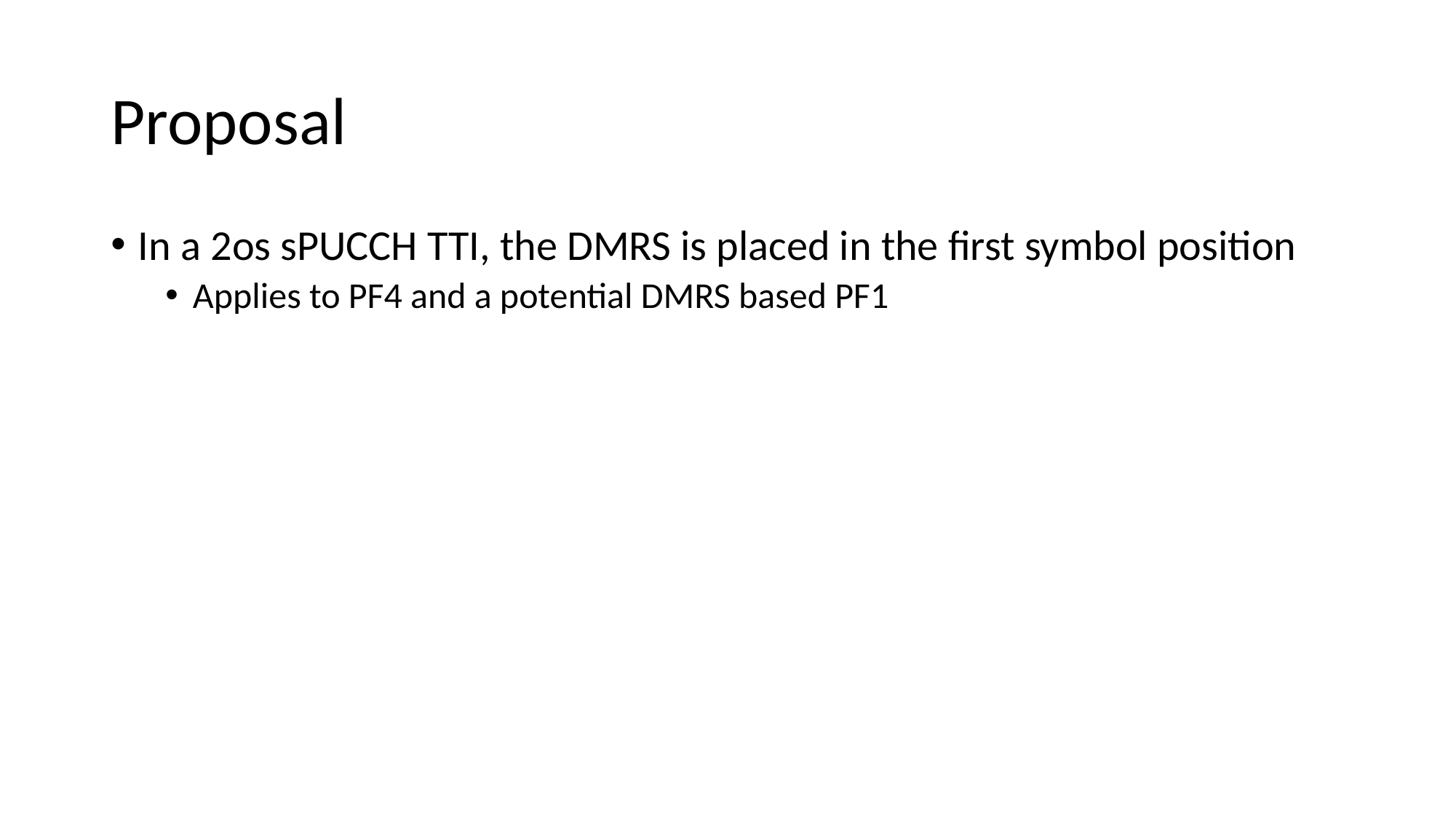

# Proposal
In a 2os sPUCCH TTI, the DMRS is placed in the first symbol position
Applies to PF4 and a potential DMRS based PF1